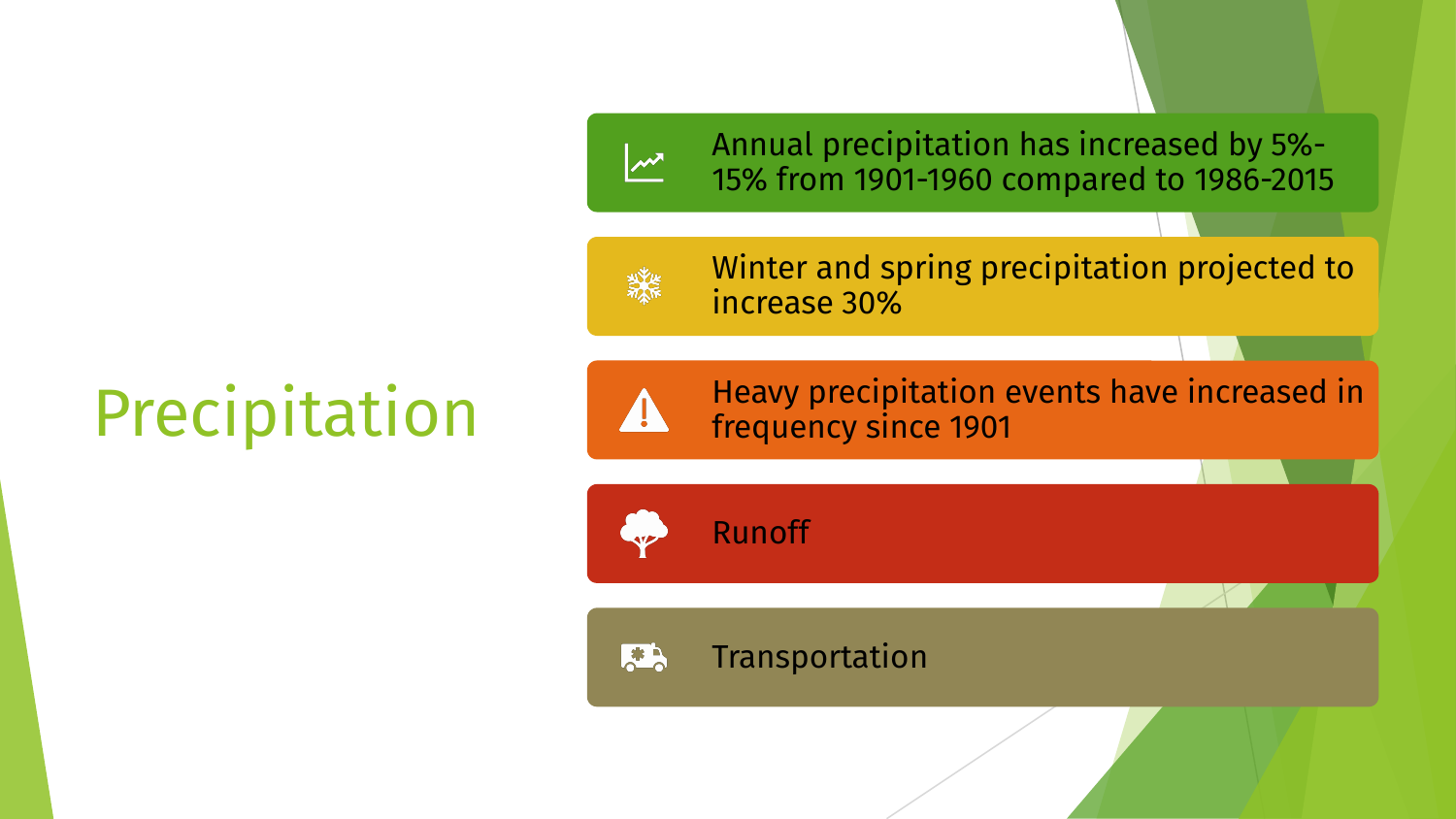

Annual precipitation has increased by 5%-15% from 1901-1960 compared to 1986-2015

Winter and spring precipitation projected to increase 30%

Heavy precipitation events have increased in frequency since 1901

Runoff

Transportation

# Precipitation